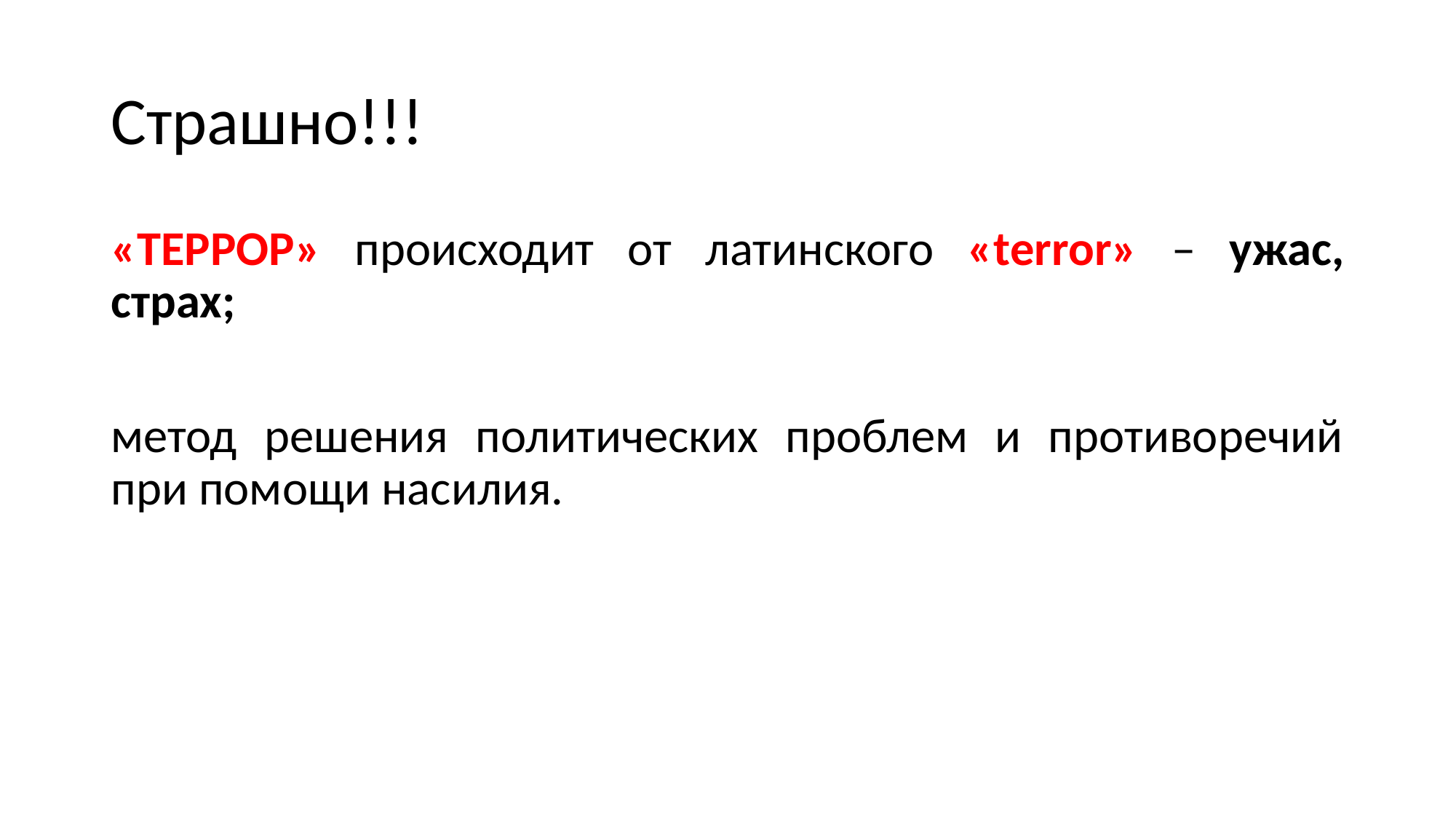

# Страшно!!!
«ТЕРРОР» происходит от латинского «terror» – ужас, страх;

метод решения политических проблем и противоречий при помощи насилия.